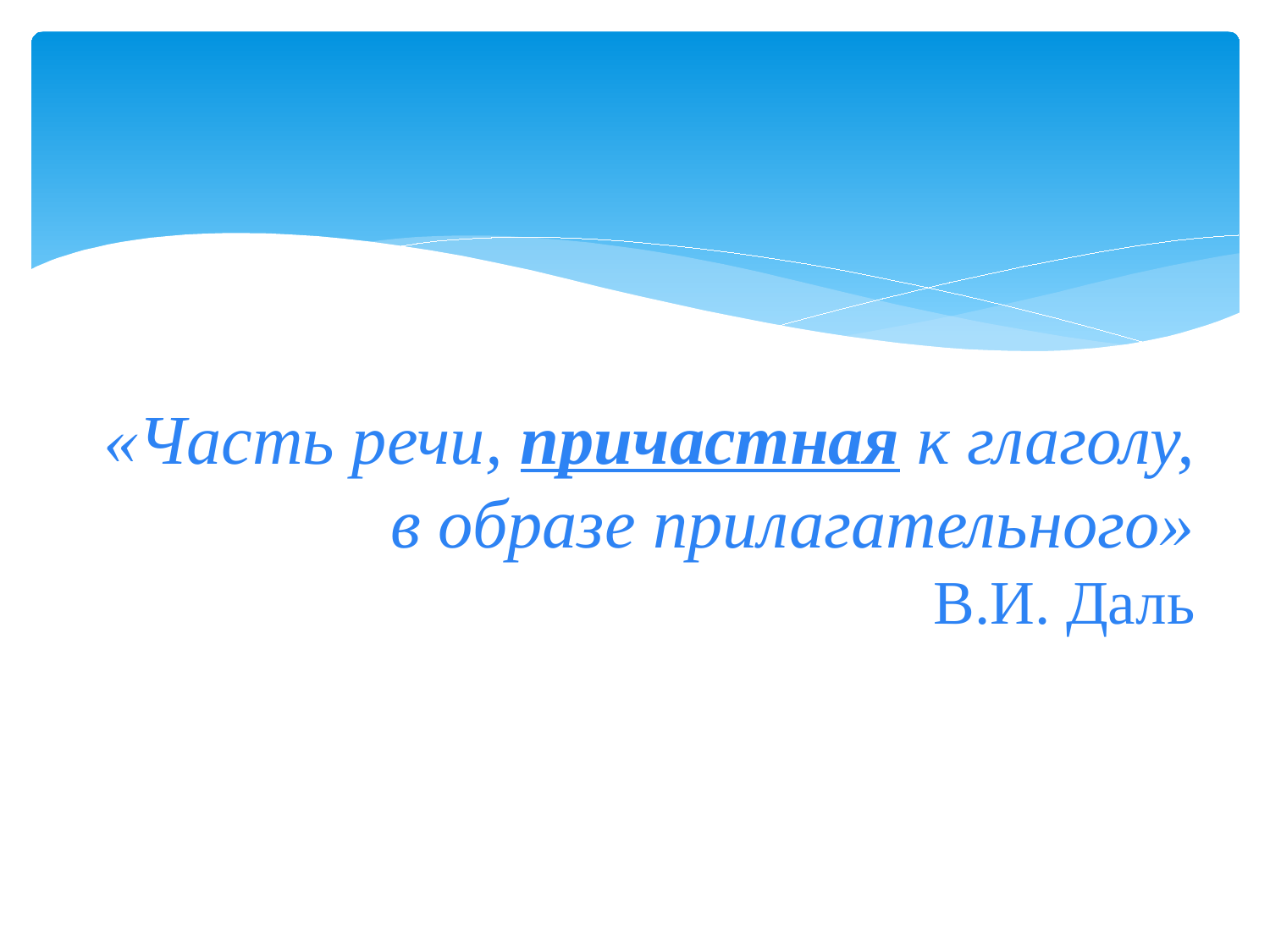

# «Часть речи, причастная к глаголу, в образе прилагательного» В.И. Даль